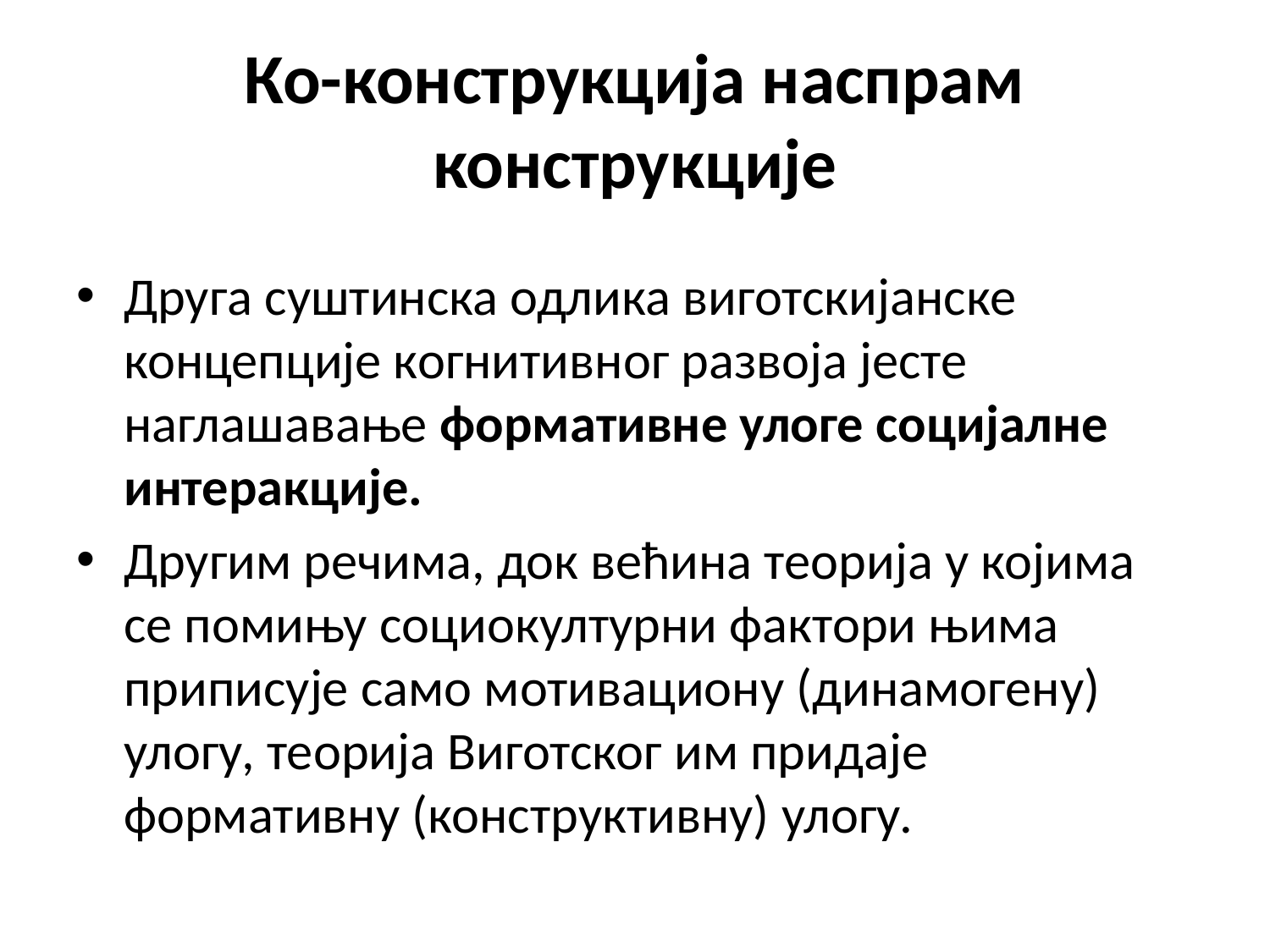

# Ко-конструкција наспрам конструкције
Друга суштинска одлика виготскијанске концепције когнитивног развоја јесте наглашавање формативне улоге социјалне интеракције.
Другим речима, док већина теорија у којима се помињу социокултурни фактори њима приписује само мотивациону (динамогену) улогу, теорија Виготског им придаје формативну (конструктивну) улогу.